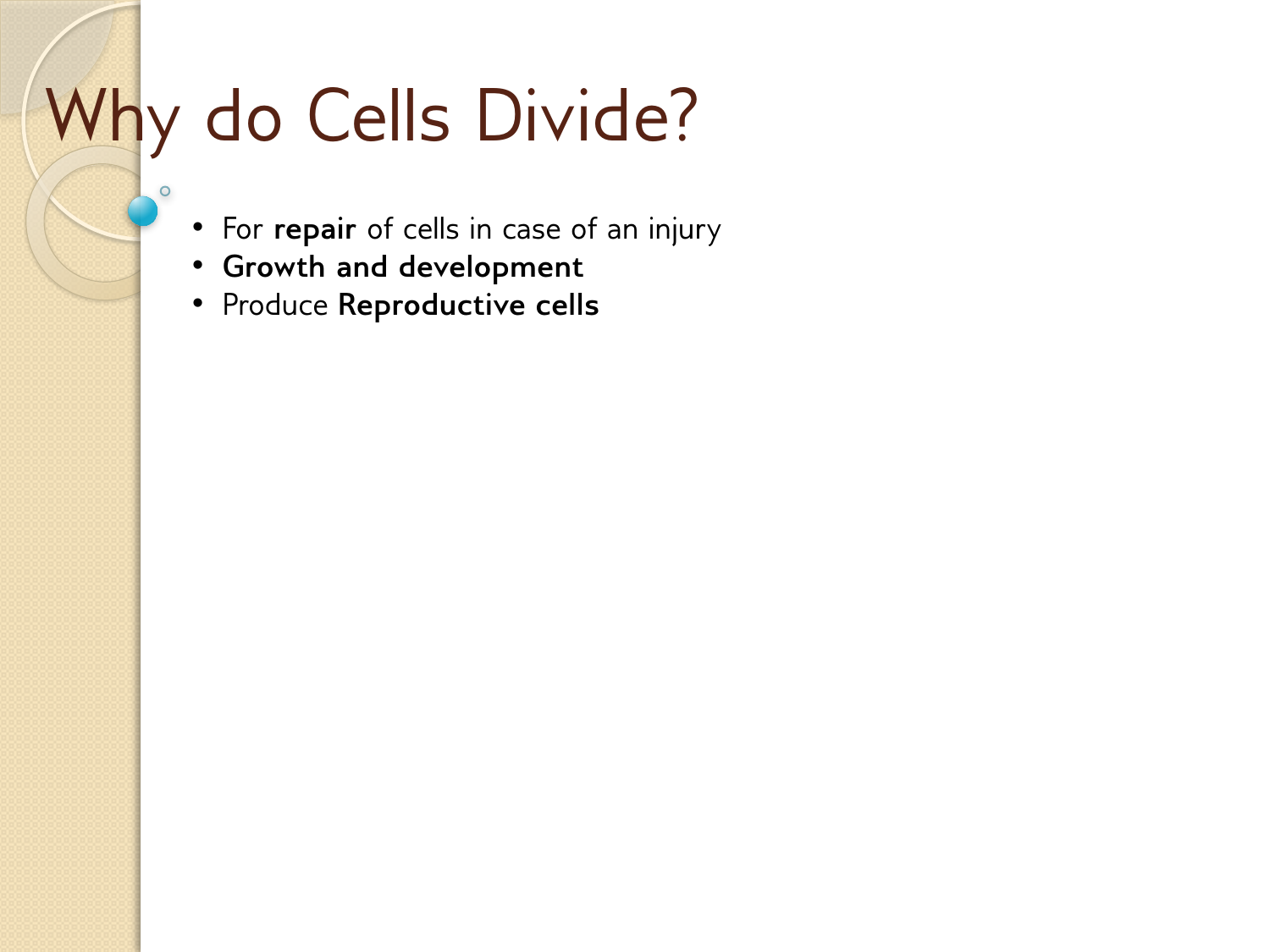

# Why do Cells Divide?
  For repair of cells in case of an injury
  Growth and development
  Produce Reproductive cells